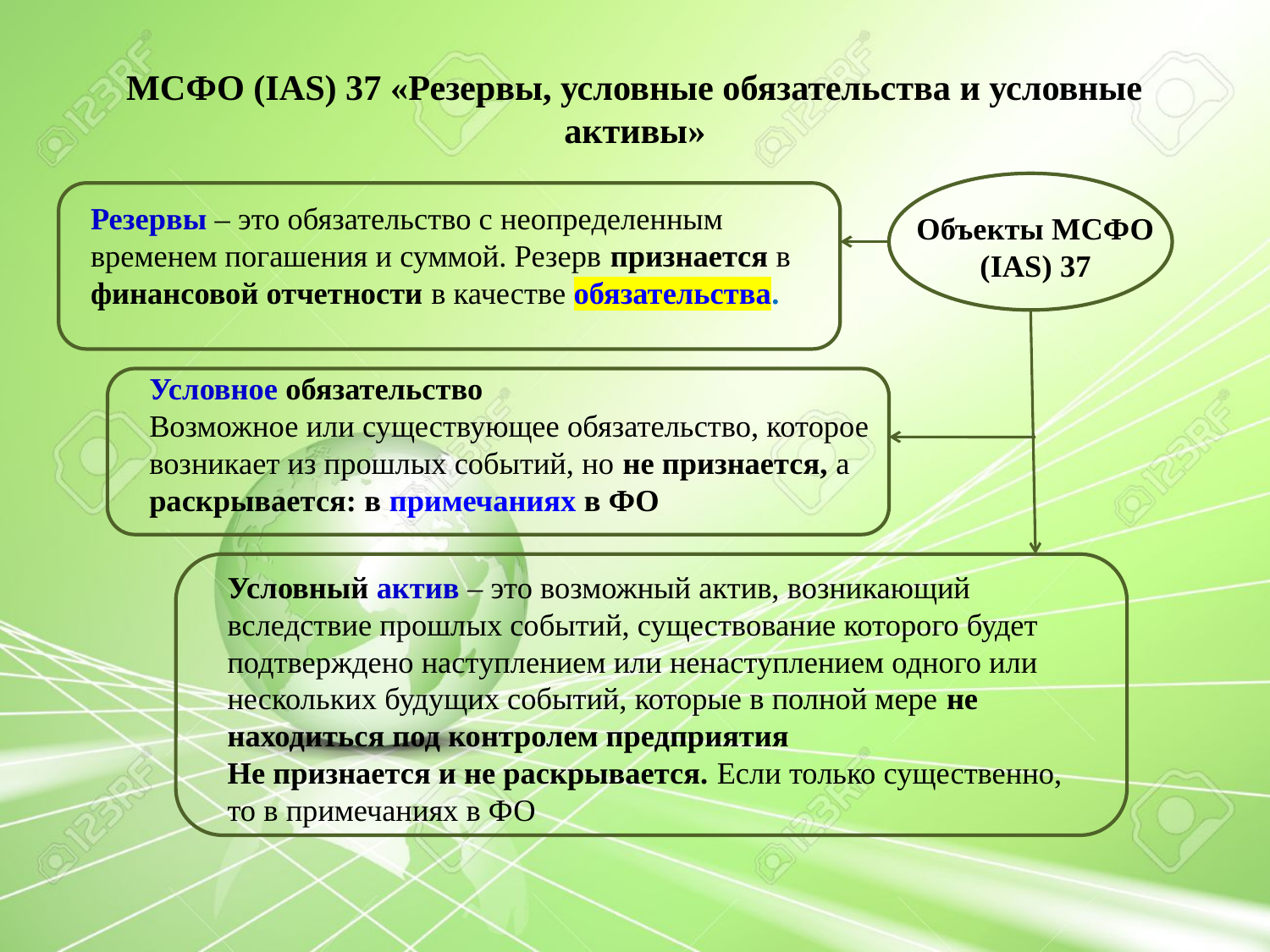

# МСФО (IAS) 37 «Резервы, условные обязательства и условные активы»

Резервы – это обязательство с неопределенным временем погашения и суммой. Резерв признается в финансовой отчетности в качестве обязательства.
Объекты МСФО (IAS) 37
Условное обязательство
Возможное или существующее обязательство, которое возникает из прошлых событий, но не признается, а раскрывается: в примечаниях в ФО

Условный актив – это возможный актив, возникающий вследствие прошлых событий, существование которого будет подтверждено наступлением или ненаступлением одного или нескольких будущих событий, которые в полной мере не находиться под контролем предприятия
Не признается и не раскрывается. Если только существенно, то в примечаниях в ФО